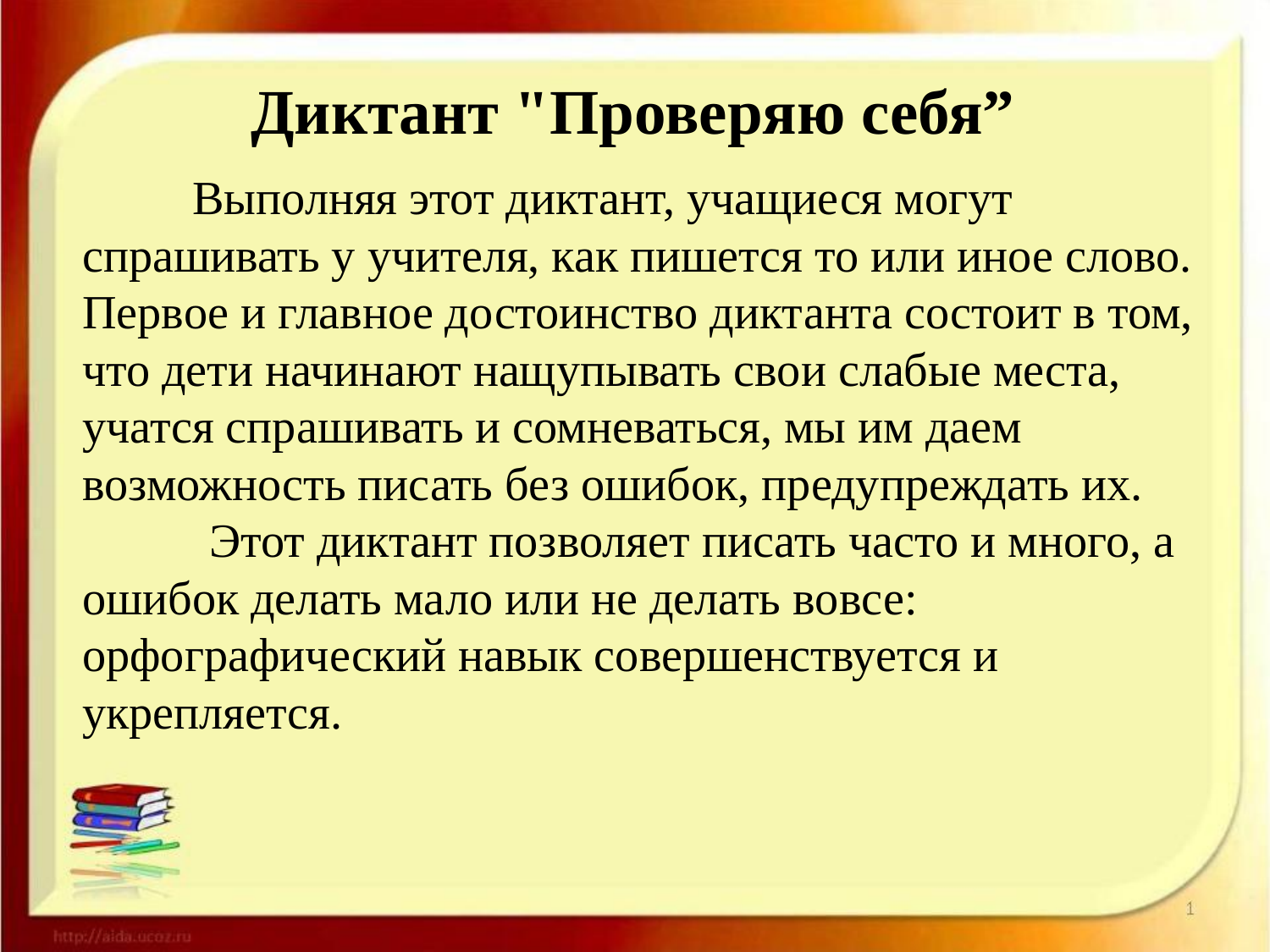

# Диктант "Проверяю себя”
         Выполняя этот диктант, учащиеся могут спрашивать у учителя, как пишется то или иное слово. Первое и главное достоинство диктанта состоит в том, что дети начинают нащупывать свои слабые места, учатся спрашивать и сомневаться, мы им даем возможность писать без ошибок, предупреждать их.
	Этот диктант позволяет писать часто и много, а ошибок делать мало или не делать вовсе: орфографический навык совершенствуется и укрепляется.